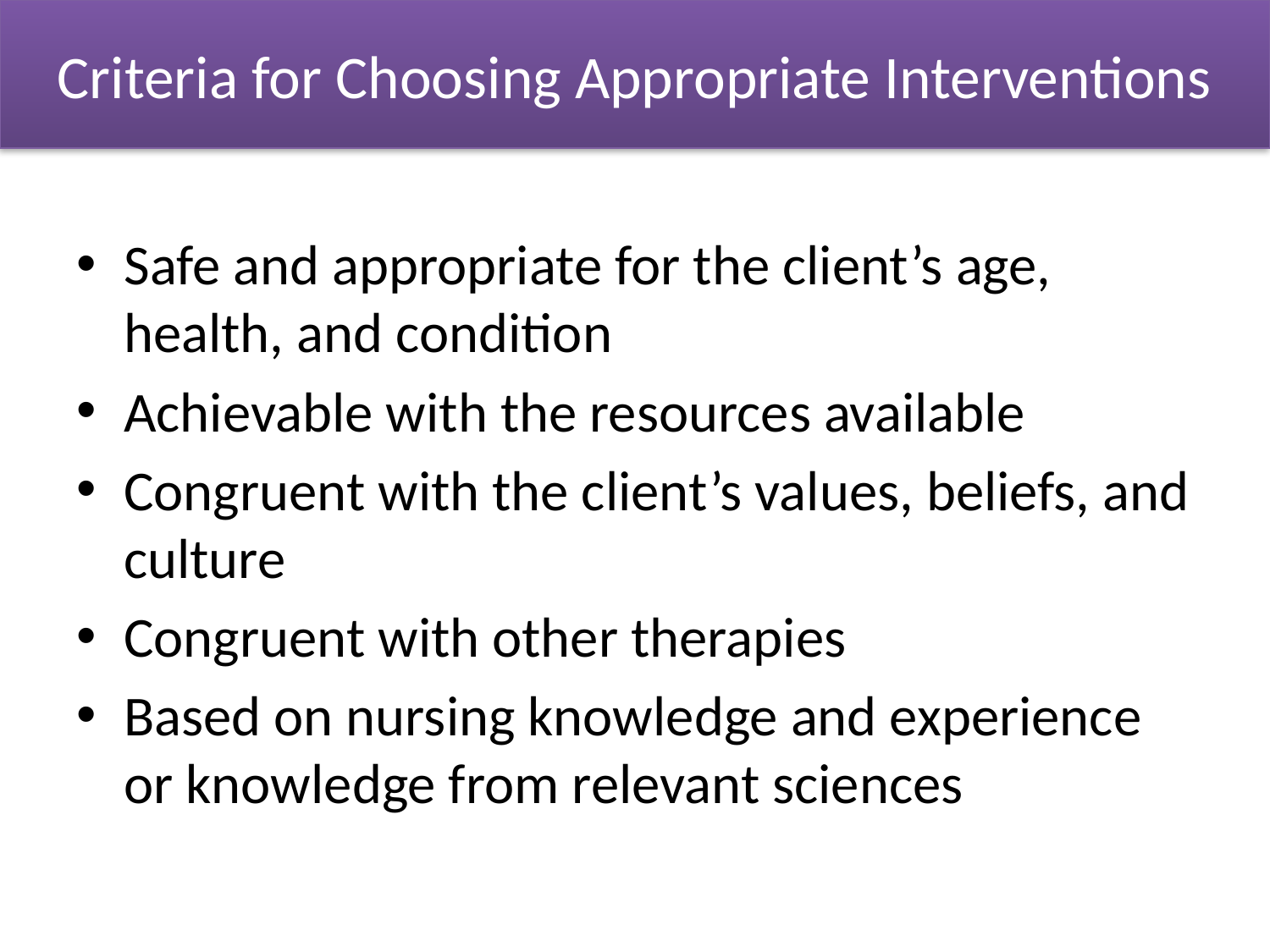

# Criteria for Choosing Appropriate Interventions
Safe and appropriate for the client’s age, health, and condition
Achievable with the resources available
Congruent with the client’s values, beliefs, and culture
Congruent with other therapies
Based on nursing knowledge and experience or knowledge from relevant sciences